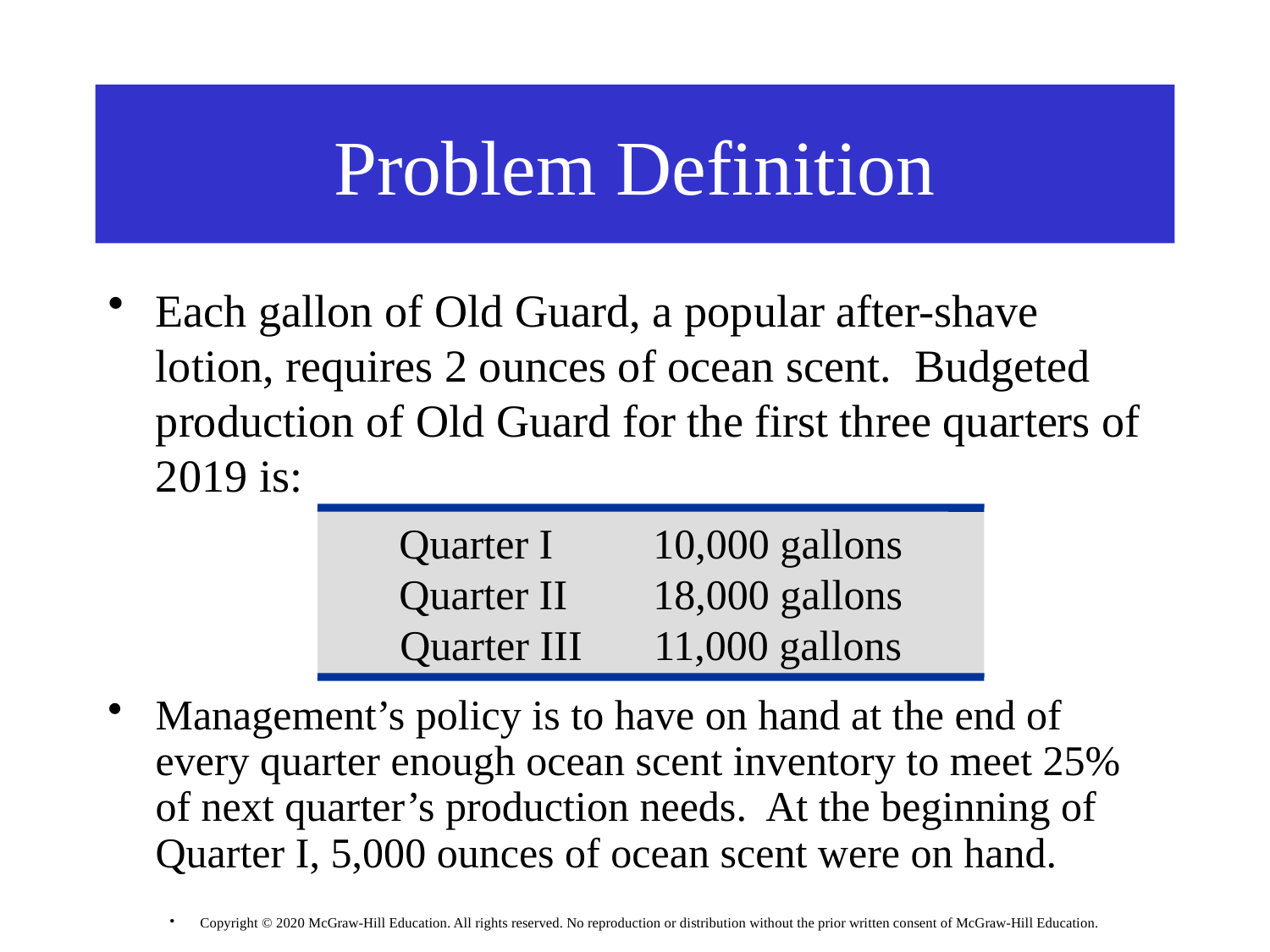

# Problem Definition
Each gallon of Old Guard, a popular after-shave lotion, requires 2 ounces of ocean scent.  Budgeted production of Old Guard for the first three quarters of 2019 is:
Quarter I	10,000 gallons
Quarter II	18,000 gallons
Quarter III	11,000 gallons

Management’s policy is to have on hand at the end of every quarter enough ocean scent inventory to meet 25% of next quarter’s production needs.  At the beginning of Quarter I, 5,000 ounces of ocean scent were on hand.